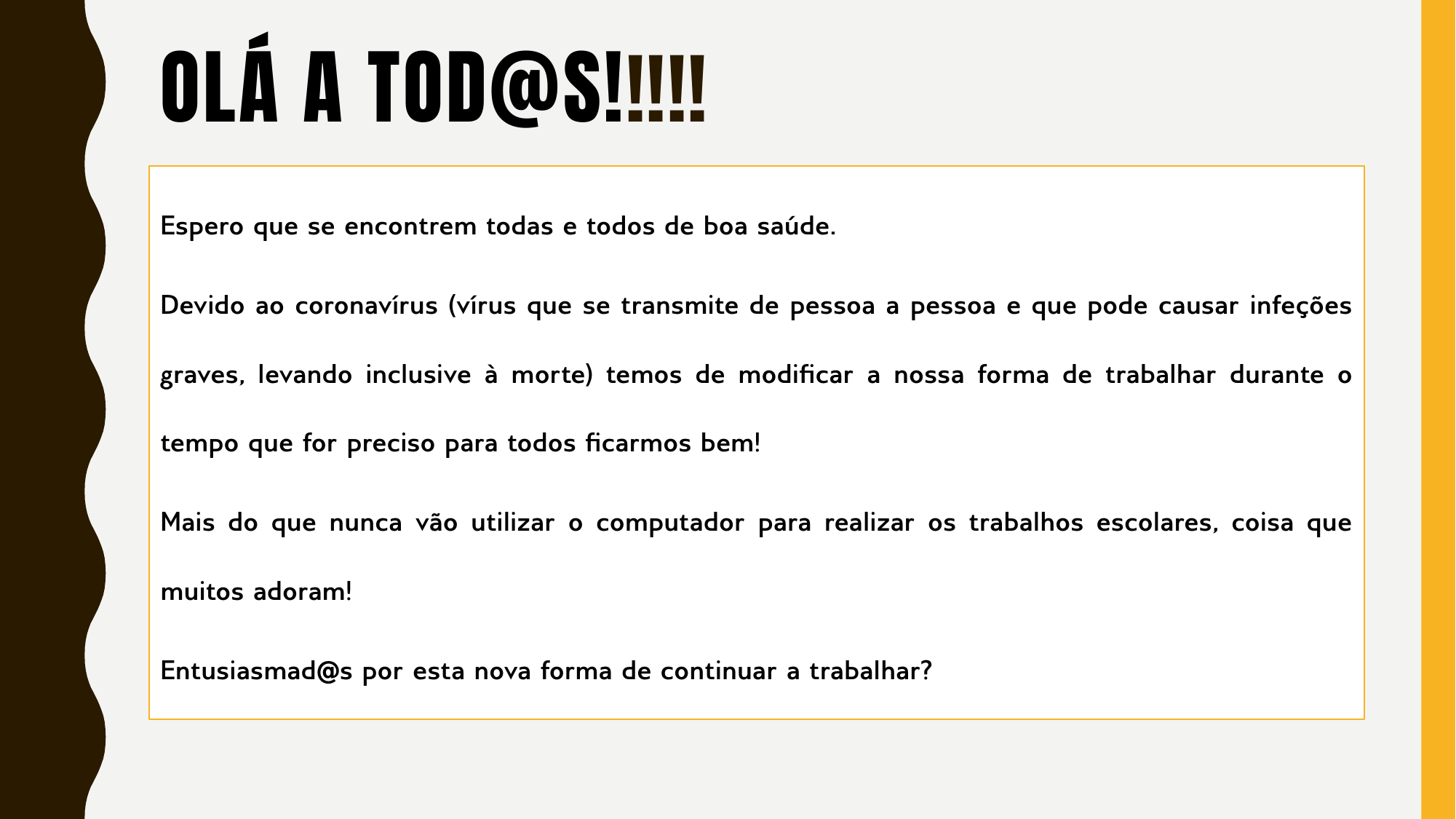

# Olá a tod@s!!!!!
Espero que se encontrem todas e todos de boa saúde.
Devido ao coronavírus (vírus que se transmite de pessoa a pessoa e que pode causar infeções graves, levando inclusive à morte) temos de modificar a nossa forma de trabalhar durante o tempo que for preciso para todos ficarmos bem!
Mais do que nunca vão utilizar o computador para realizar os trabalhos escolares, coisa que muitos adoram!
Entusiasmad@s por esta nova forma de continuar a trabalhar?